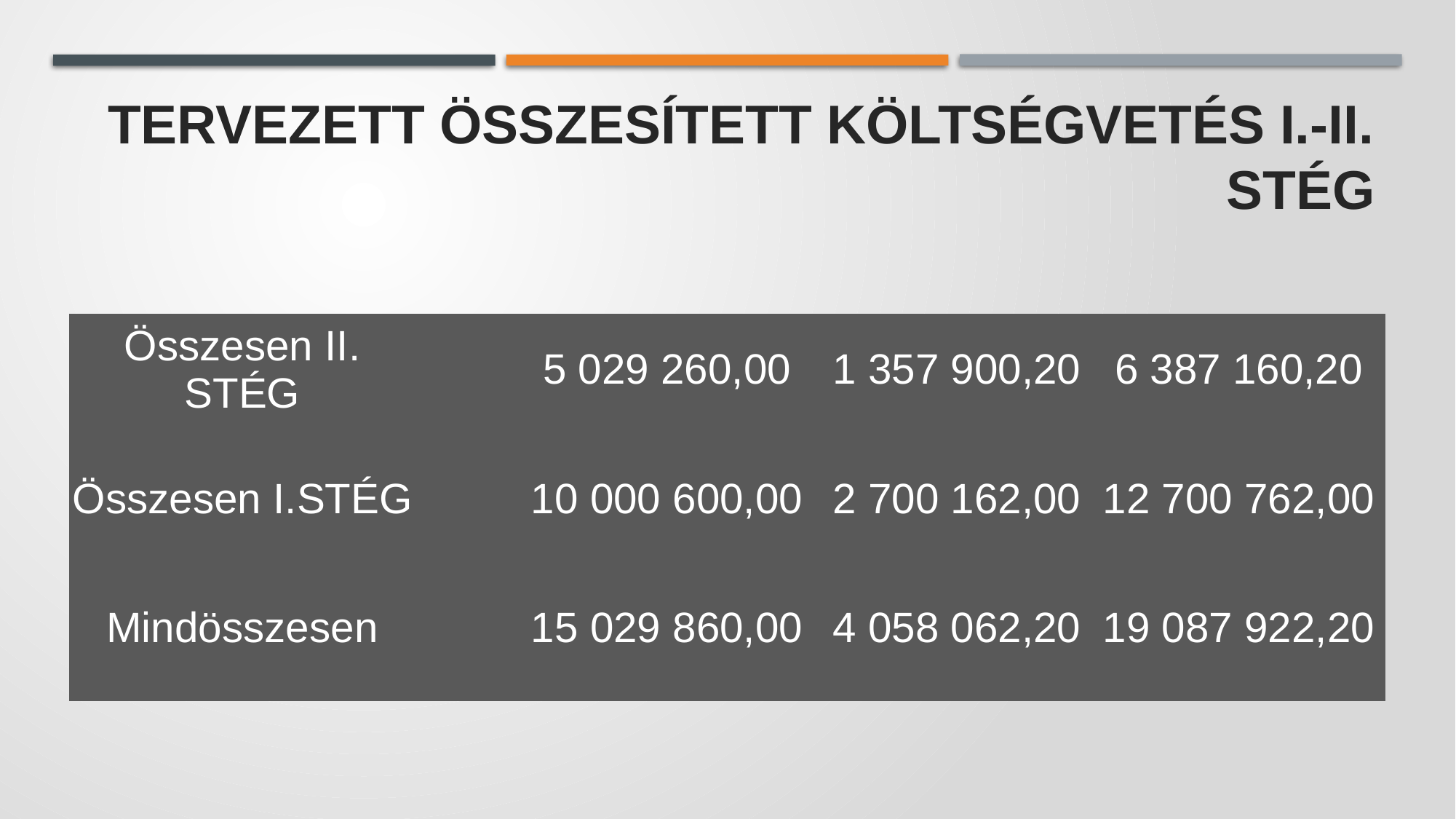

# Tervezett összesített költségvetés I.-II. stég
| Összesen II. STÉG |  |  |  | 5 029 260,00 | 1 357 900,20 | 6 387 160,20 |
| --- | --- | --- | --- | --- | --- | --- |
| Összesen I.STÉG |  |  |  | 10 000 600,00 | 2 700 162,00 | 12 700 762,00 |
| Mindösszesen |  |  |  | 15 029 860,00 | 4 058 062,20 | 19 087 922,20 |